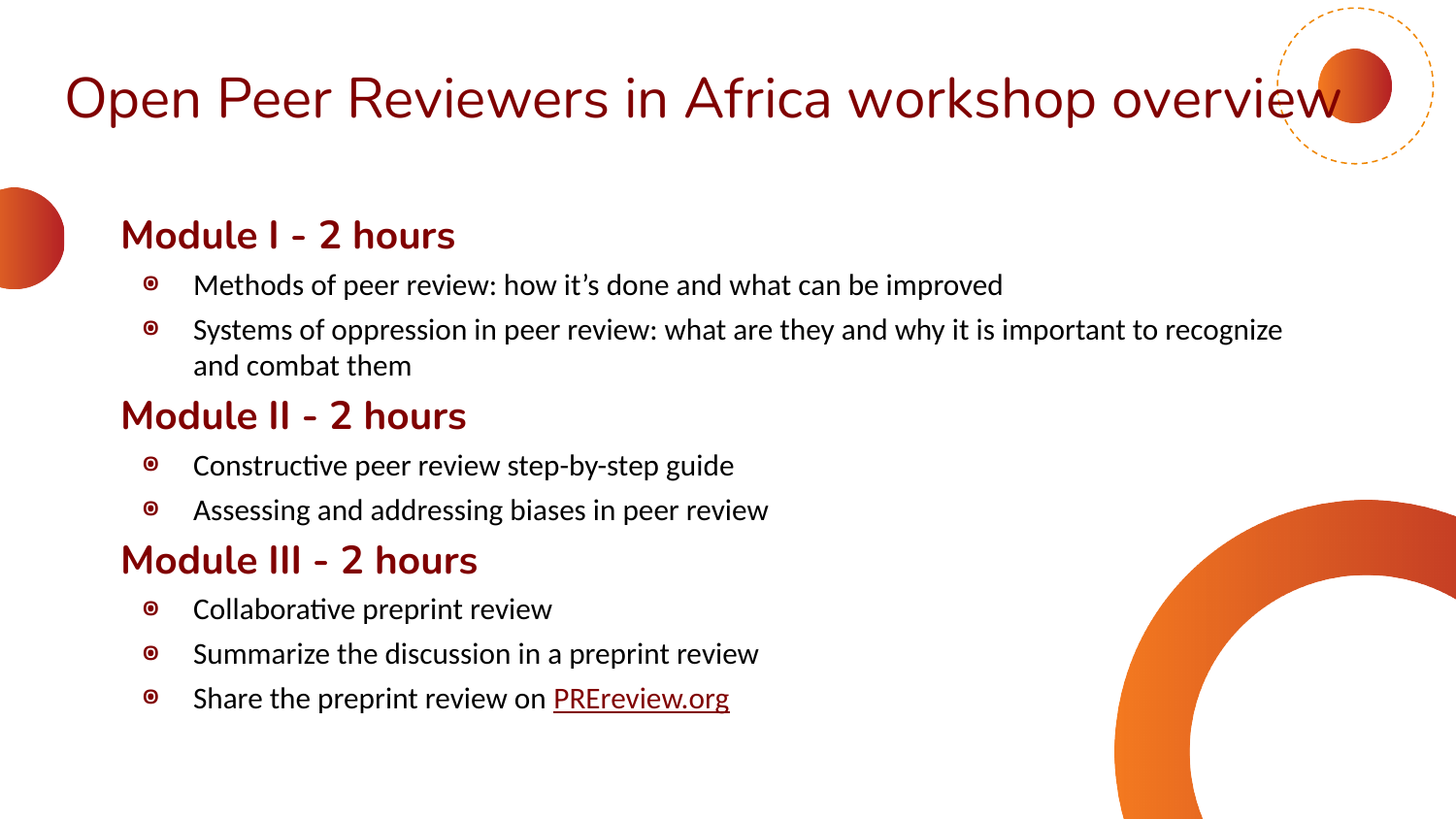

Open Peer Reviewers in Africa workshop overview
Module I - 2 hours
Methods of peer review: how it’s done and what can be improved
Systems of oppression in peer review: what are they and why it is important to recognize and combat them
Module II - 2 hours
Constructive peer review step-by-step guide
Assessing and addressing biases in peer review
Module III - 2 hours
Collaborative preprint review
Summarize the discussion in a preprint review
Share the preprint review on PREreview.org